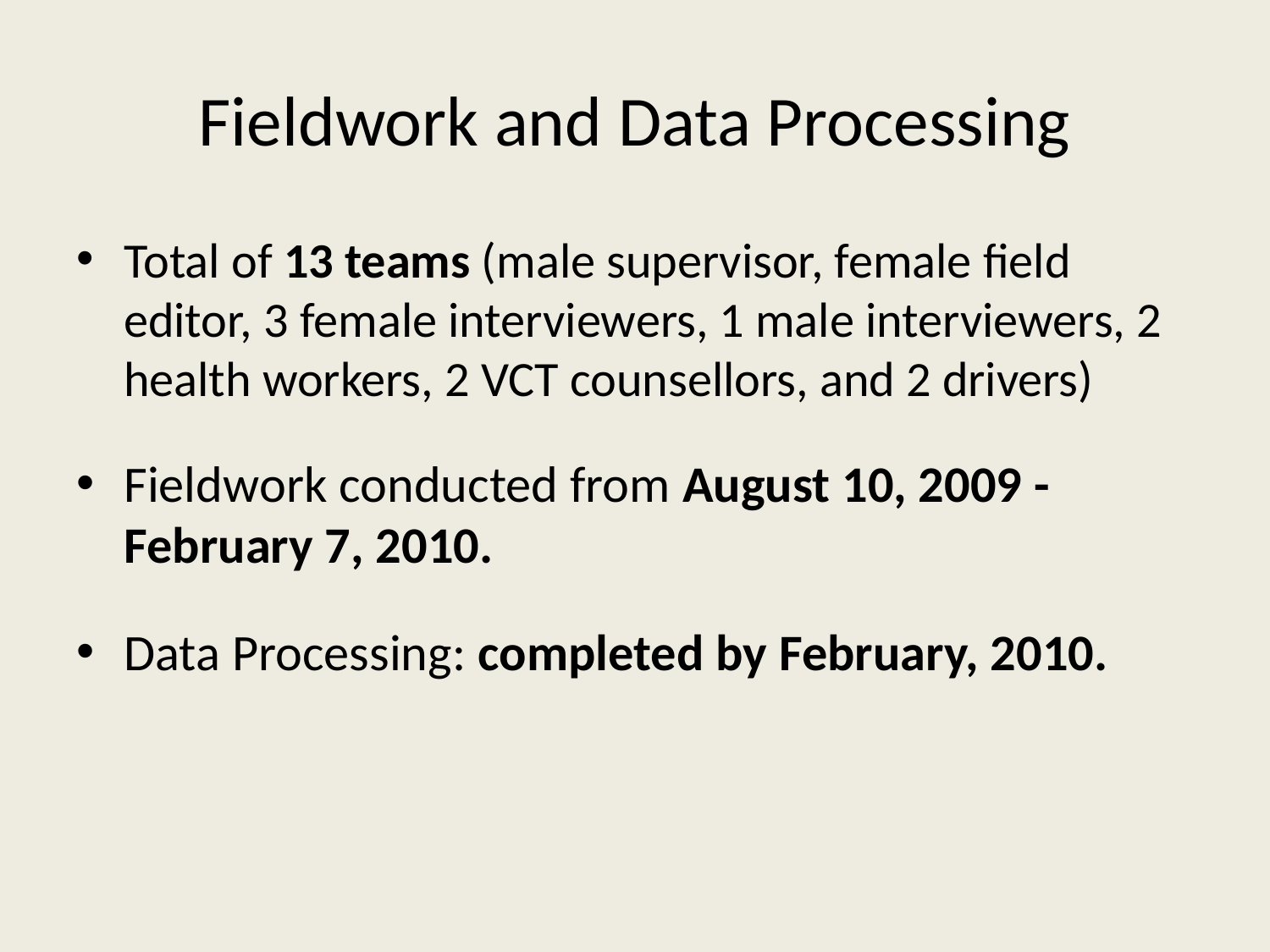

# Fieldwork and Data Processing
Total of 13 teams (male supervisor, female field editor, 3 female interviewers, 1 male interviewers, 2 health workers, 2 VCT counsellors, and 2 drivers)
Fieldwork conducted from August 10, 2009 - February 7, 2010.
Data Processing: completed by February, 2010.